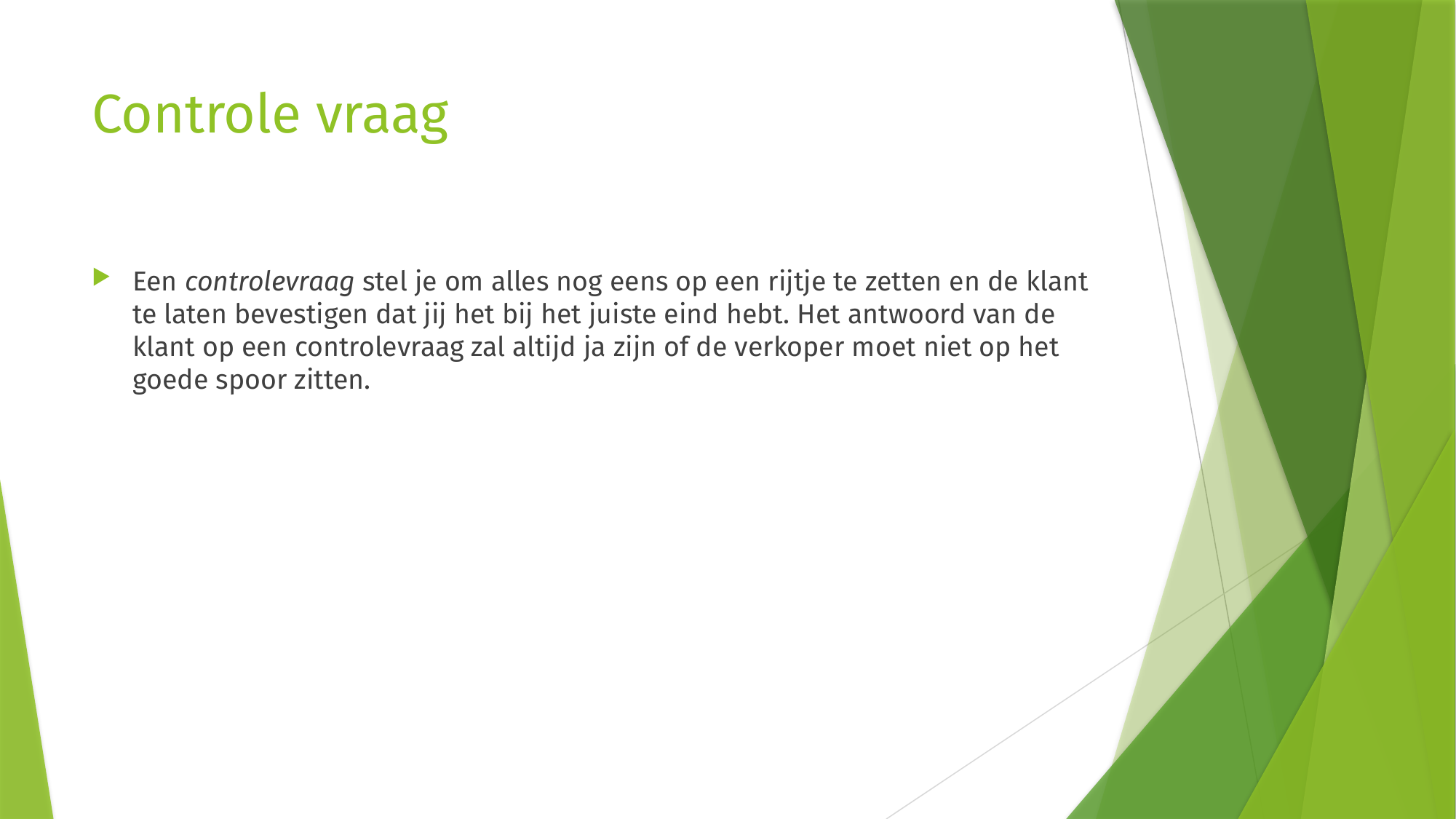

# Controle vraag
Een controlevraag stel je om alles nog eens op een rijtje te zetten en de klant te laten bevestigen dat jij het bij het juiste eind hebt. Het antwoord van de klant op een controlevraag zal altijd ja zijn of de verkoper moet niet op het goede spoor zitten.